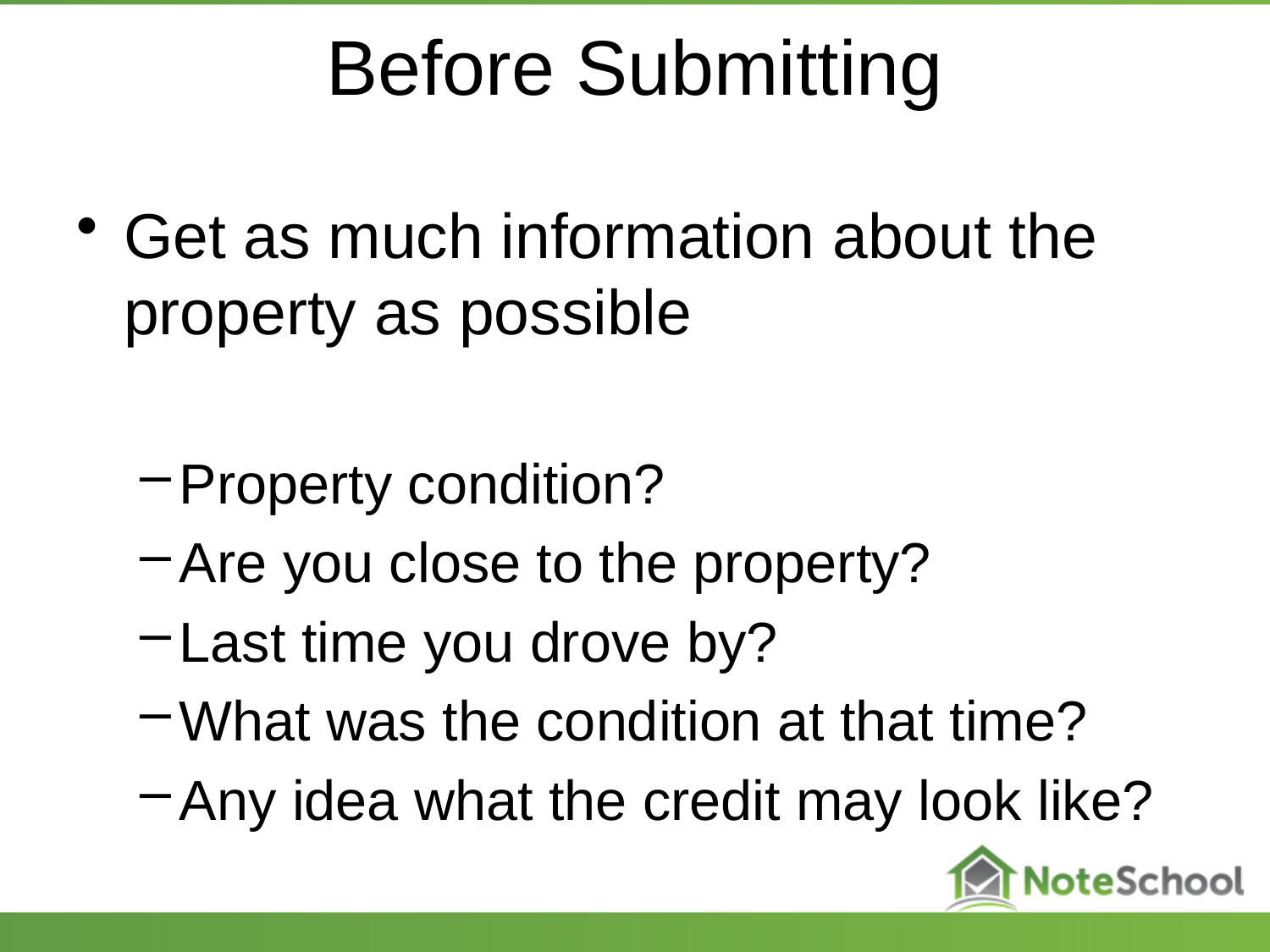

# Before Submitting
Get as much information about the property as possible

Property condition?
Are you close to the property?
Last time you drove by?
What was the condition at that time?
Any idea what the credit may look like?